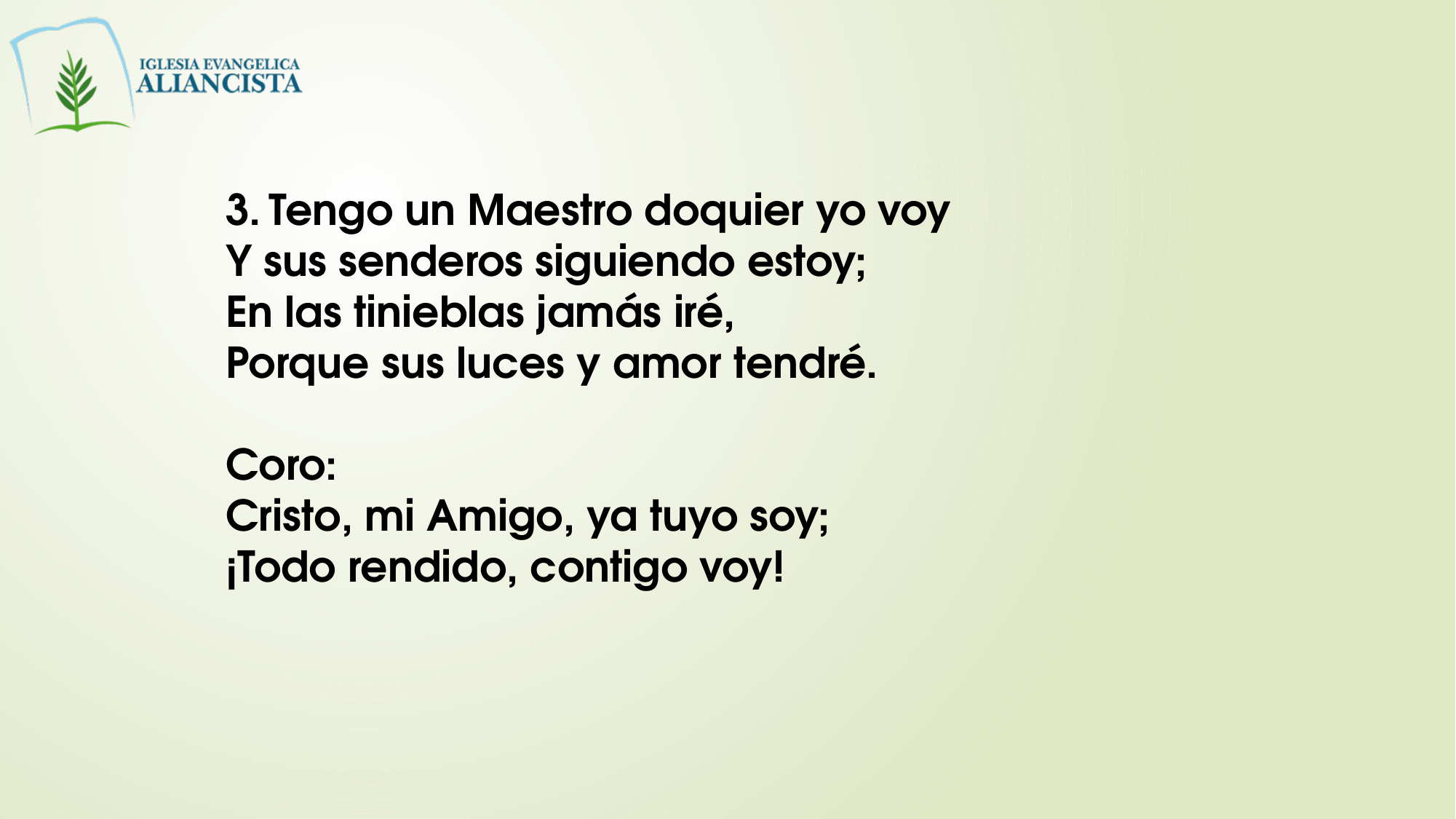

3. Tengo un Maestro doquier yo voy
Y sus senderos siguiendo estoy;
En las tinieblas jamás iré,
Porque sus luces y amor tendré.

Coro:
Cristo, mi Amigo, ya tuyo soy;
¡Todo rendido, contigo voy!